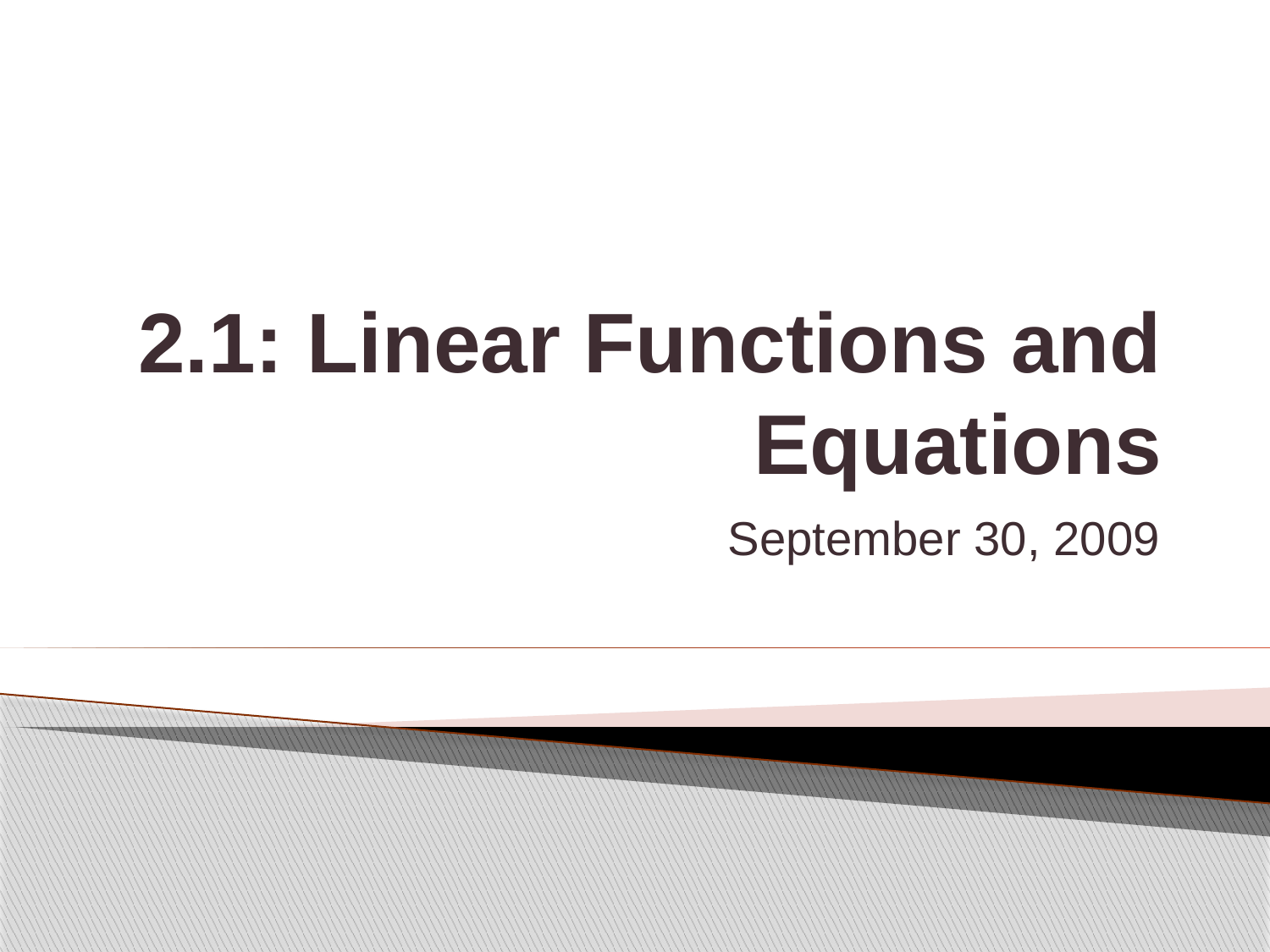

# 2.1: Linear Functions and Equations
September 30, 2009